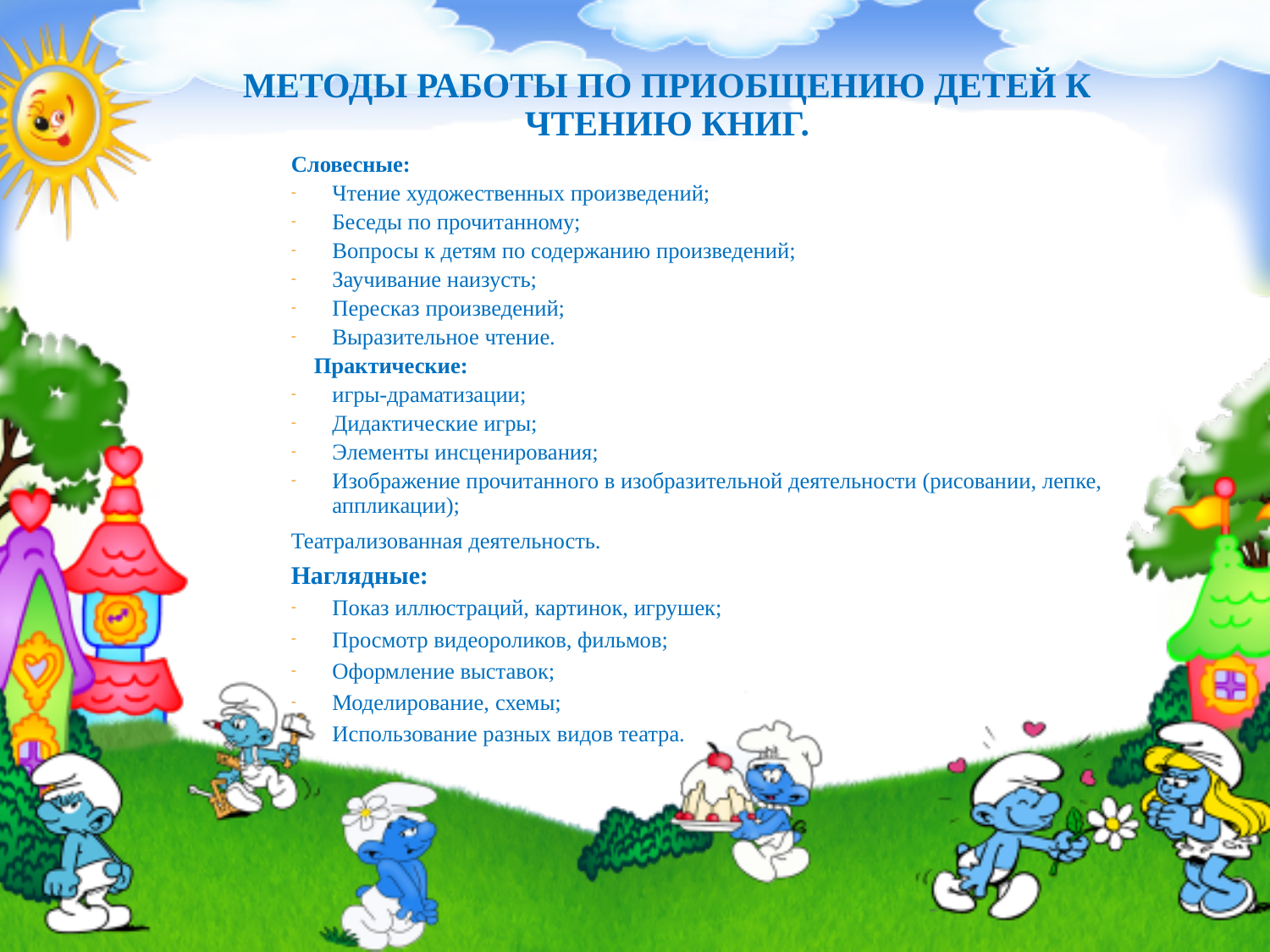

# Методы работы по приобщению детей к чтению книг.
Словесные:
Чтение художественных произведений;
Беседы по прочитанному;
Вопросы к детям по содержанию произведений;
Заучивание наизусть;
Пересказ произведений;
Выразительное чтение.
    Практические:
игры-драматизации;
Дидактические игры;
Элементы инсценирования;
Изображение прочитанного в изобразительной деятельности (рисовании, лепке, аппликации);
Театрализованная деятельность.
Наглядные:
Показ иллюстраций, картинок, игрушек;
Просмотр видеороликов, фильмов;
Оформление выставок;
Моделирование, схемы;
Использование разных видов театра.